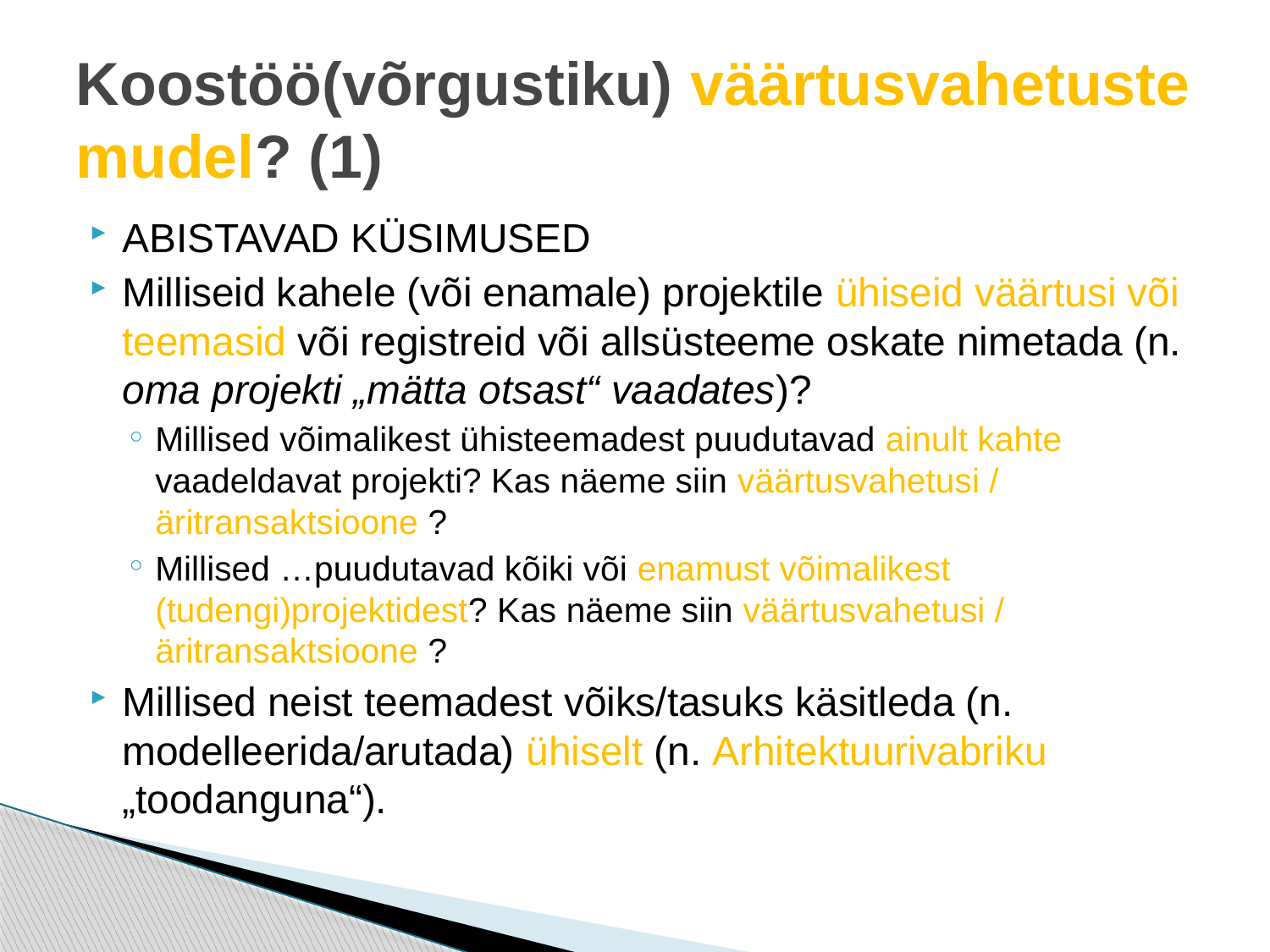

# Koostöö(võrgustiku) väärtusvahetuste mudel? (1)
ABISTAVAD KÜSIMUSED
Milliseid kahele (või enamale) projektile ühiseid väärtusi või teemasid või registreid või allsüsteeme oskate nimetada (n. oma projekti „mätta otsast“ vaadates)?
Millised võimalikest ühisteemadest puudutavad ainult kahte vaadeldavat projekti? Kas näeme siin väärtusvahetusi / äritransaktsioone ?
Millised …puudutavad kõiki või enamust võimalikest (tudengi)projektidest? Kas näeme siin väärtusvahetusi / äritransaktsioone ?
Millised neist teemadest võiks/tasuks käsitleda (n. modelleerida/arutada) ühiselt (n. Arhitektuurivabriku „toodanguna“).